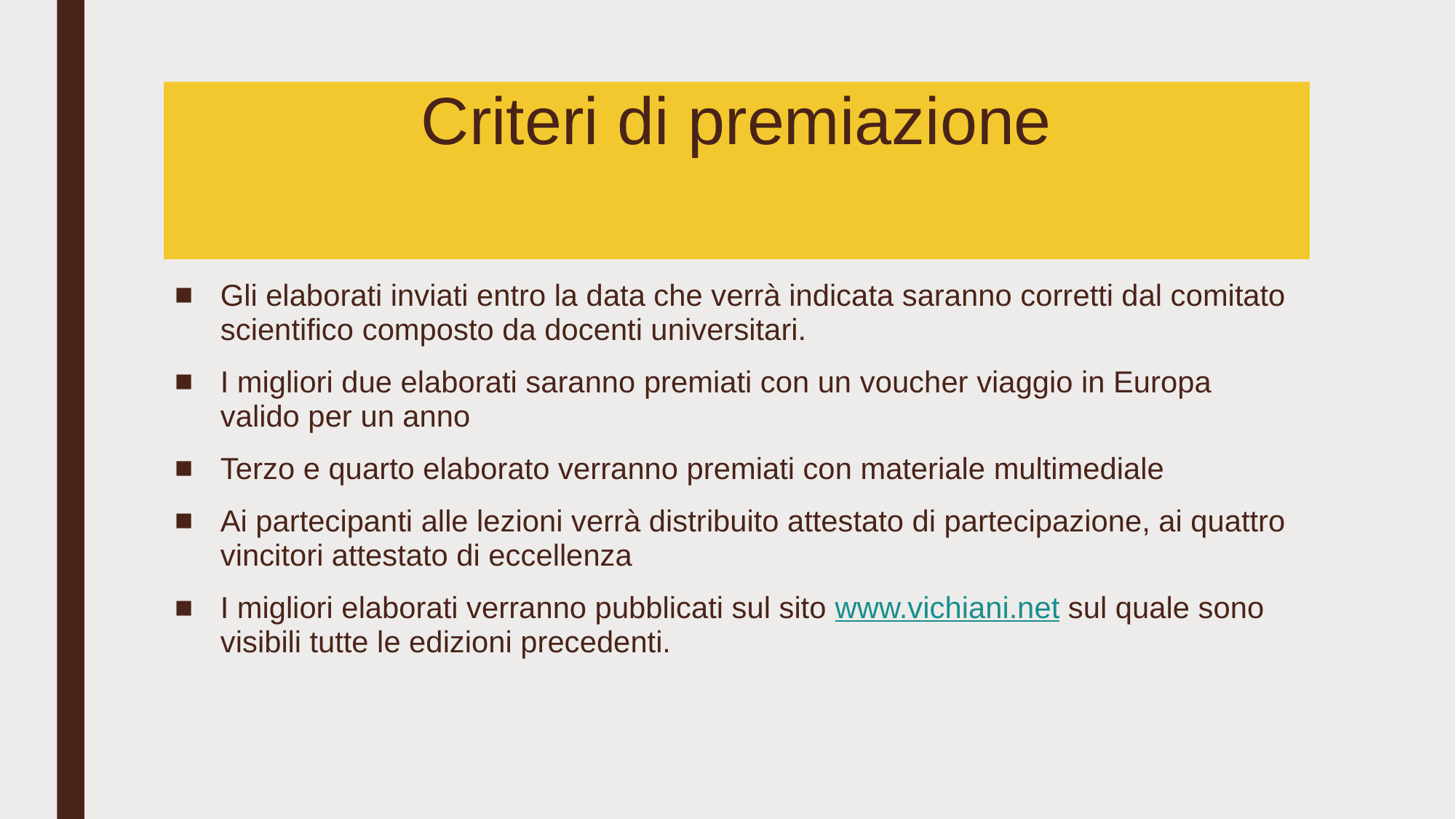

# Criteri di premiazione
Gli elaborati inviati entro la data che verrà indicata saranno corretti dal comitato scientifico composto da docenti universitari.
I migliori due elaborati saranno premiati con un voucher viaggio in Europa valido per un anno
Terzo e quarto elaborato verranno premiati con materiale multimediale
Ai partecipanti alle lezioni verrà distribuito attestato di partecipazione, ai quattro vincitori attestato di eccellenza
I migliori elaborati verranno pubblicati sul sito www.vichiani.net sul quale sono visibili tutte le edizioni precedenti.